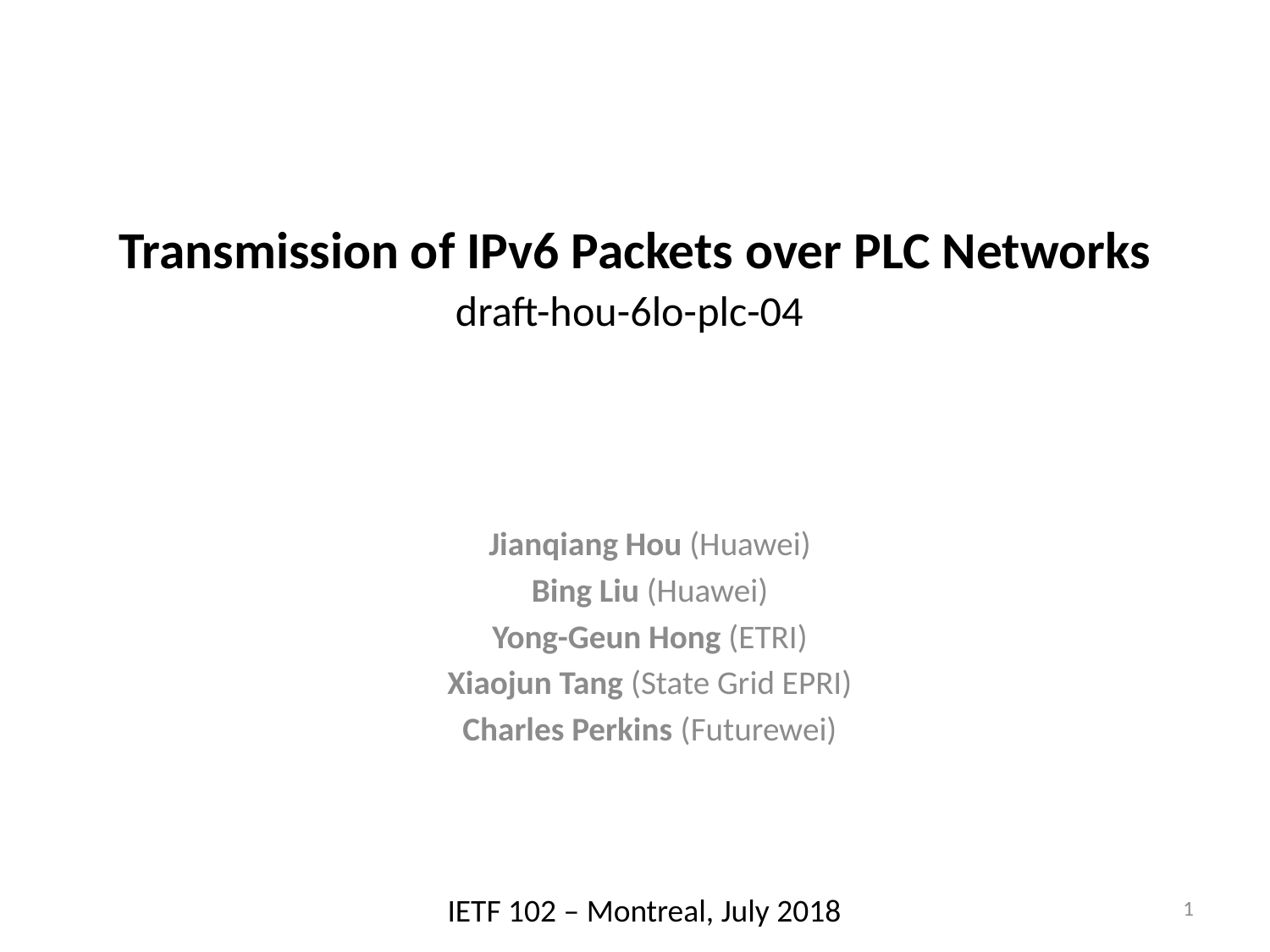

# Transmission of IPv6 Packets over PLC Networks draft-hou-6lo-plc-04
Jianqiang Hou (Huawei)
Bing Liu (Huawei)
Yong-Geun Hong (ETRI)
Xiaojun Tang (State Grid EPRI)
Charles Perkins (Futurewei)

1
IETF 102 – Montreal, July 2018